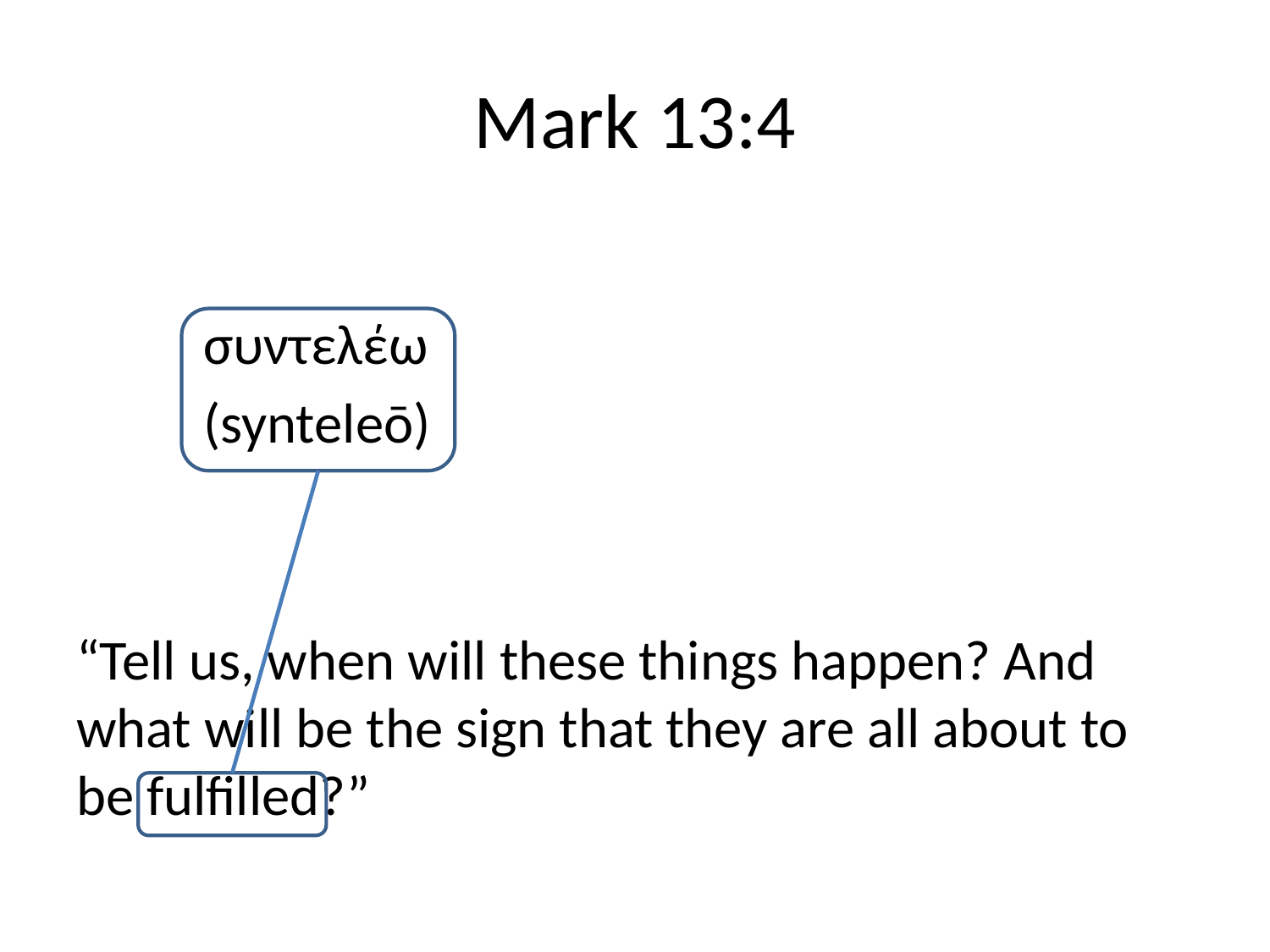

# Mark 13:4

	συντελέω
	(synteleō)

“Tell us, when will these things happen? And what will be the sign that they are all about to be fulfilled?”